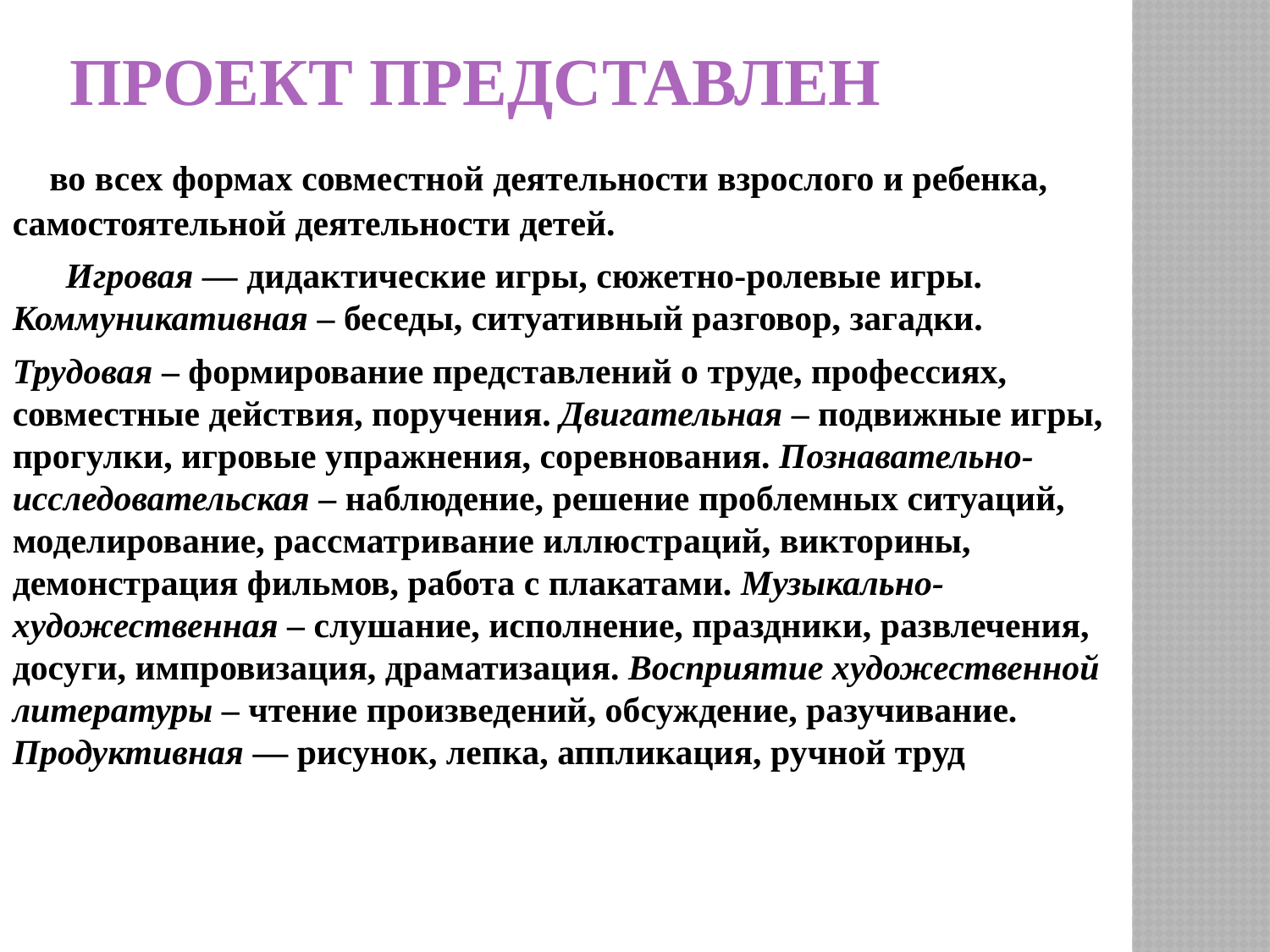

# Проект представлен
   во всех формах совместной деятельности взрослого и ребенка, самостоятельной деятельности детей.
      Игровая — дидактические игры, сюжетно-ролевые игры. Коммуникативная – беседы, ситуативный разговор, загадки.
Трудовая – формирование представлений о труде, профессиях, совместные действия, поручения. Двигательная – подвижные игры, прогулки, игровые упражнения, соревнования. Познавательно-исследовательская – наблюдение, решение проблемных ситуаций, моделирование, рассматривание иллюстраций, викторины, демонстрация фильмов, работа с плакатами. Музыкально-художественная – слушание, исполнение, праздники, развлечения, досуги, импровизация, драматизация. Восприятие художественной литературы – чтение произведений, обсуждение, разучивание. Продуктивная — рисунок, лепка, аппликация, ручной труд